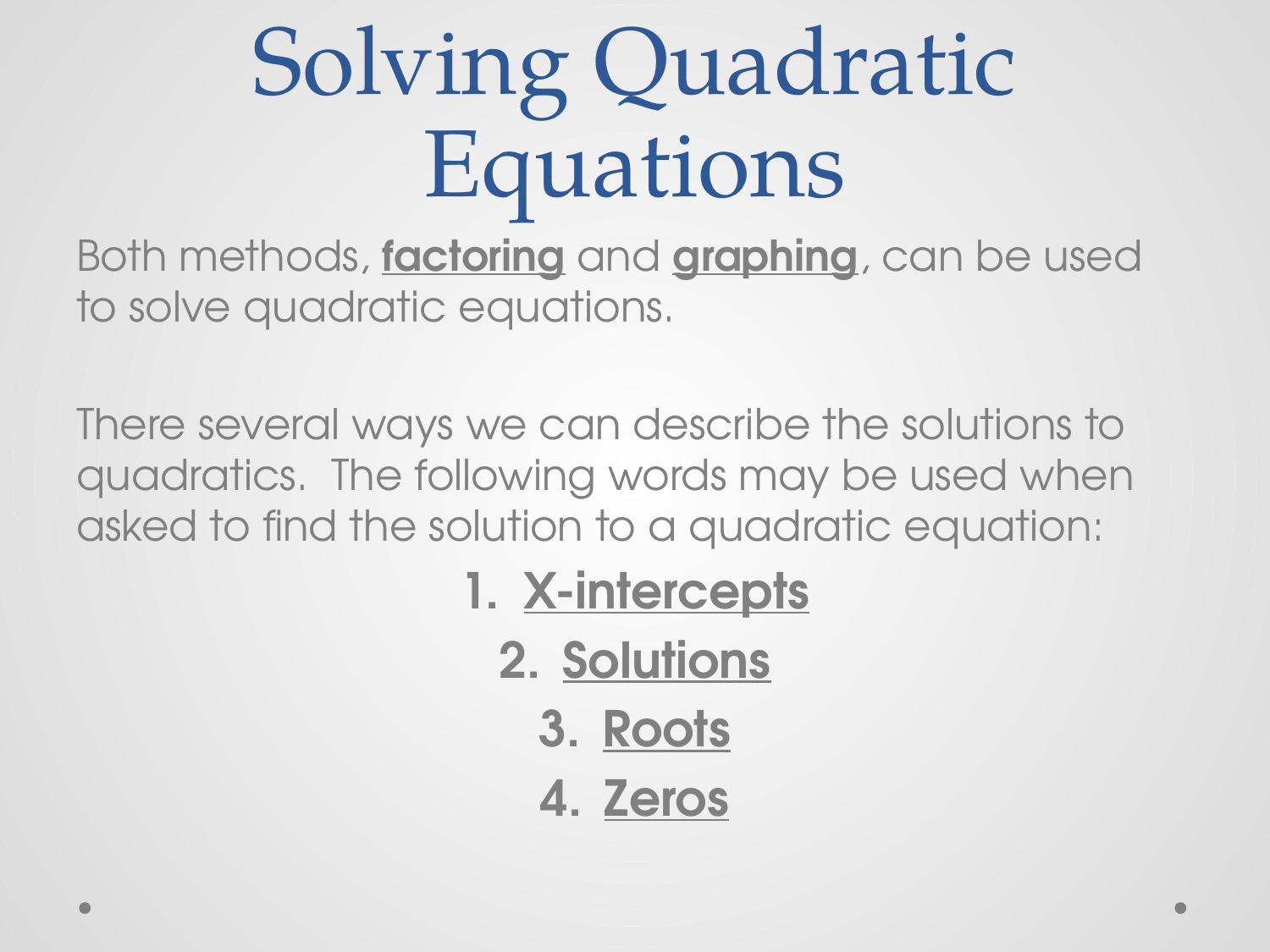

# Solving Quadratic Equations
Both methods, factoring and graphing, can be used to solve quadratic equations.

There several ways we can describe the solutions to quadratics.  The following words may be used when asked to find the solution to a quadratic equation:
X-intercepts
Solutions
Roots
Zeros